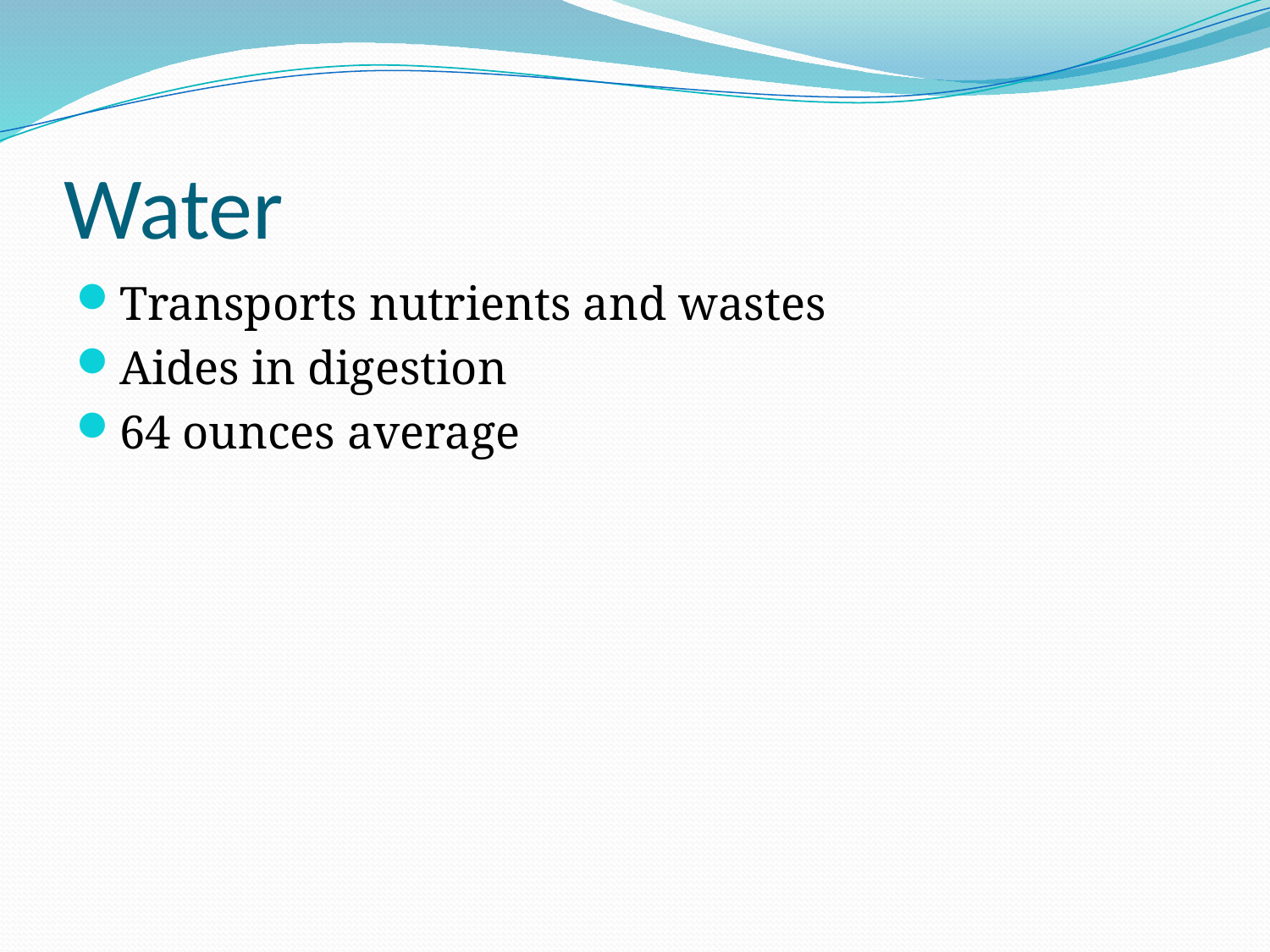

# Water
Transports nutrients and wastes
Aides in digestion
64 ounces average